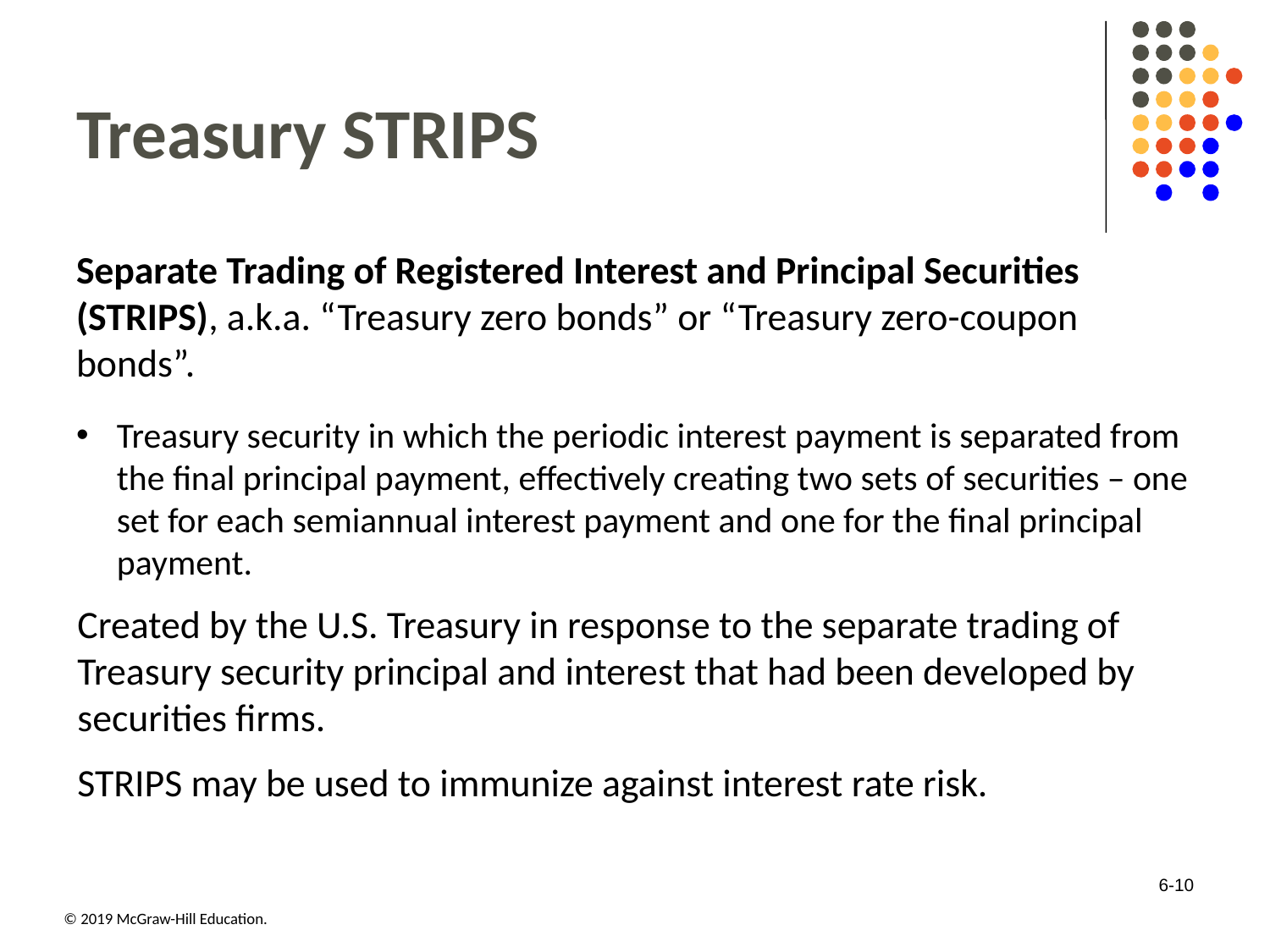

# Treasury STRIPS
Separate Trading of Registered Interest and Principal Securities (STRIPS), a.k.a. “Treasury zero bonds” or “Treasury zero-coupon bonds”.
Treasury security in which the periodic interest payment is separated from the final principal payment, effectively creating two sets of securities – one set for each semiannual interest payment and one for the final principal payment.
Created by the U.S. Treasury in response to the separate trading of Treasury security principal and interest that had been developed by securities firms.
STRIPS may be used to immunize against interest rate risk.
6-10